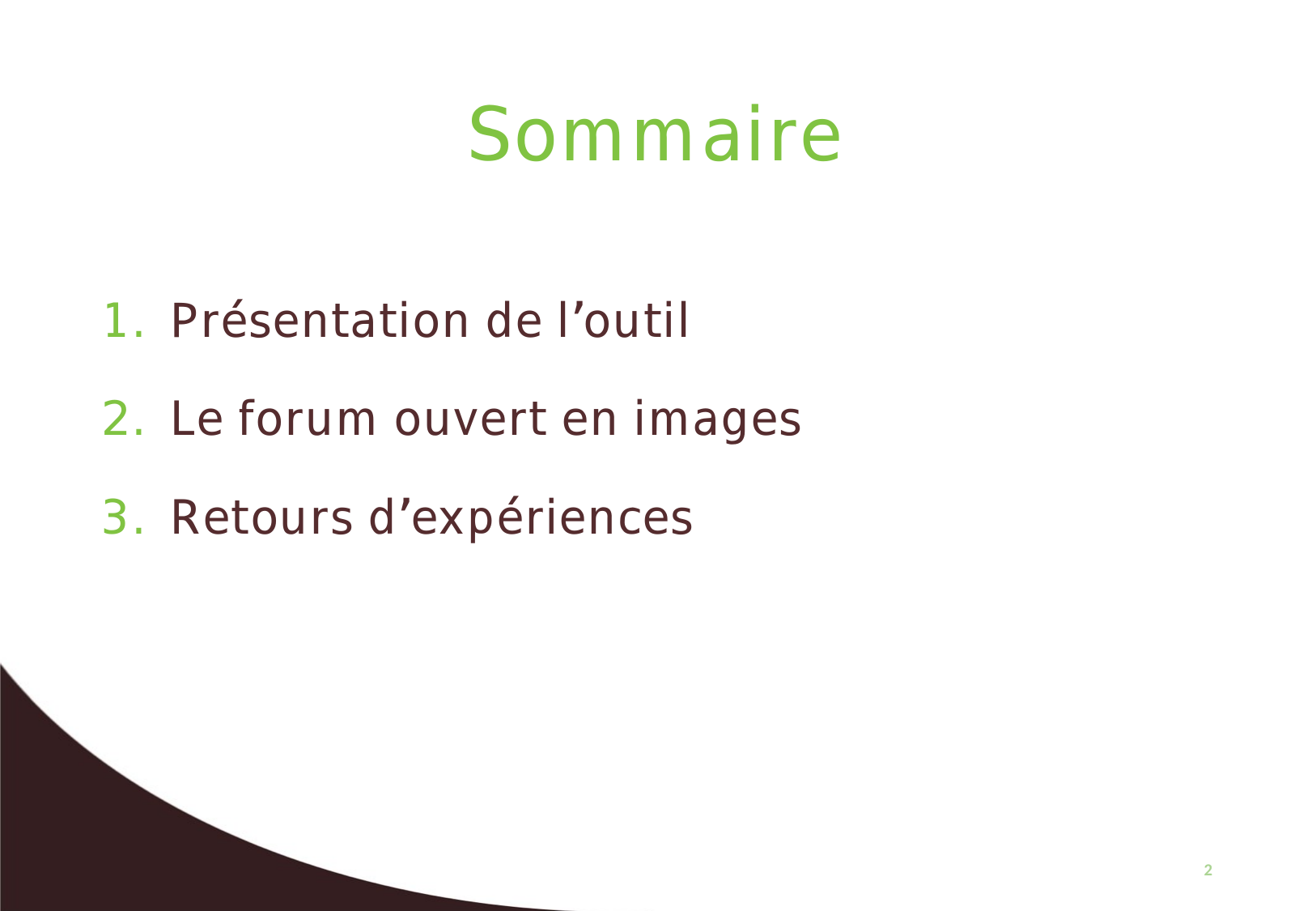

# Sommaire
Présentation de l’outil
Le forum ouvert en images
Retours d’expériences
2